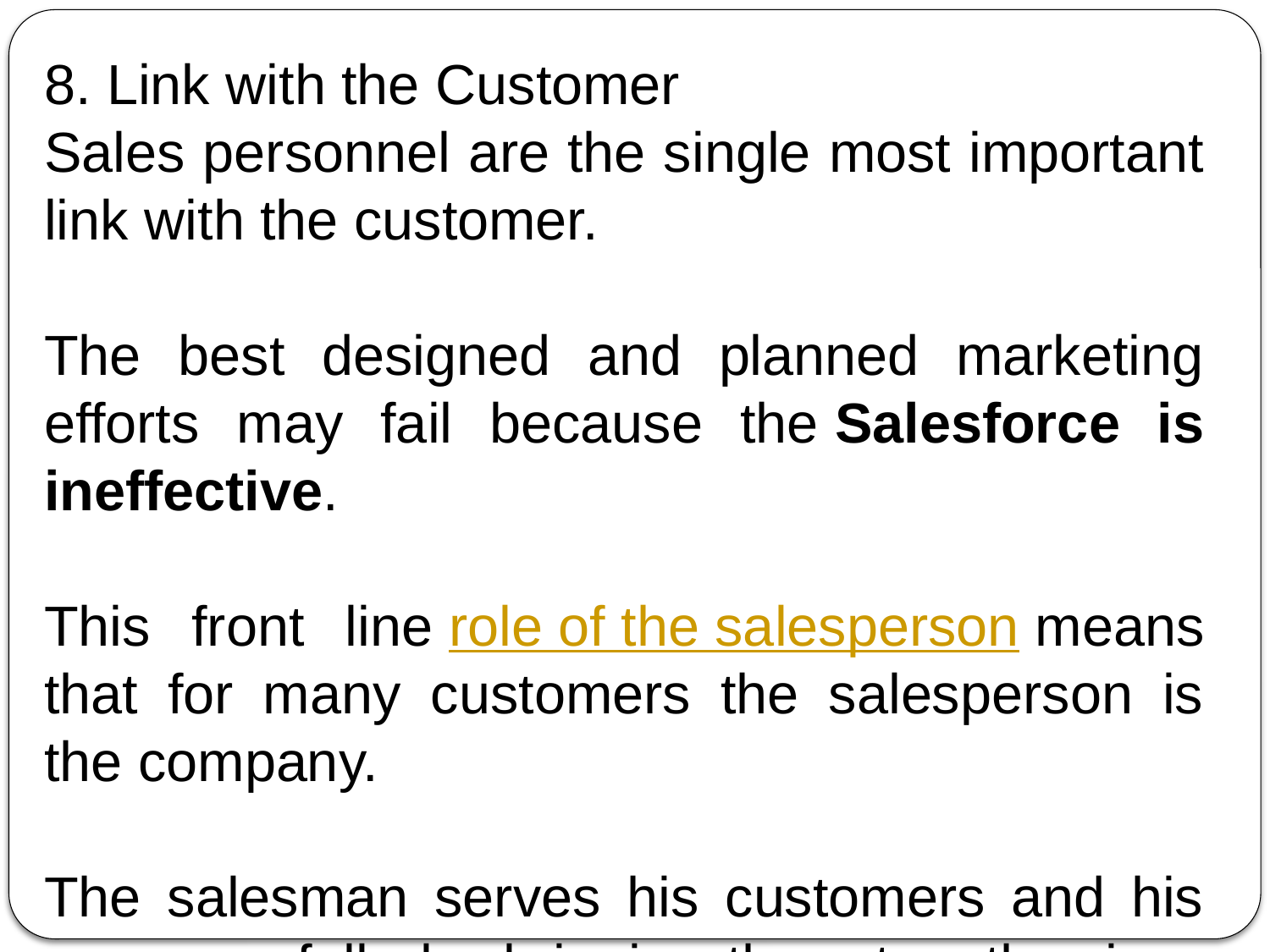

8. Link with the Customer
Sales personnel are the single most important link with the customer.

The best designed and planned marketing efforts may fail because the Salesforce is ineffective.

This front line role of the salesperson means that for many customers the salesperson is the company.

The salesman serves his customers and his company fully by bringing them together in a continuing favorable relationship.